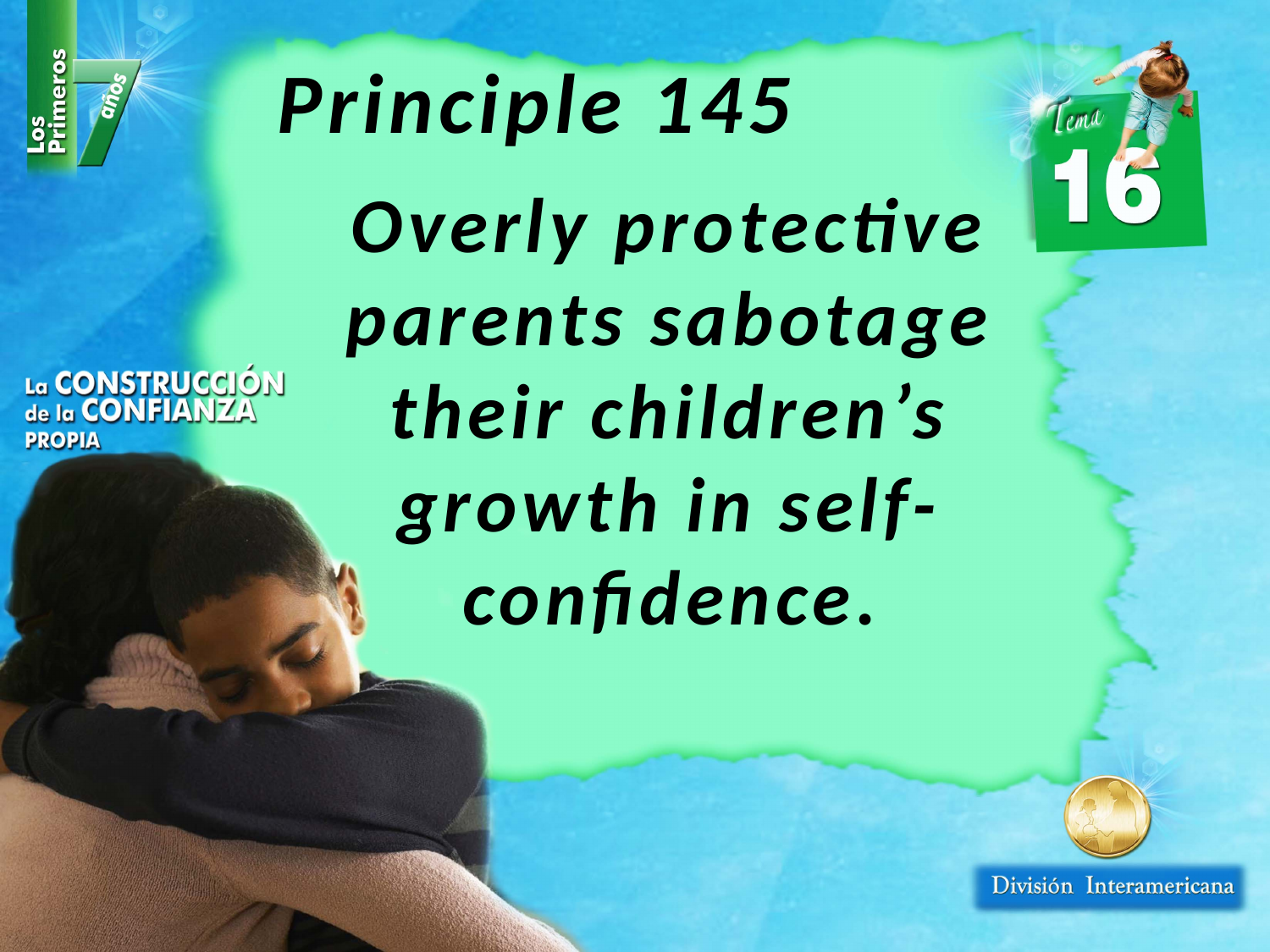

Principle 145

Overly protective parents sabotage their children’s growth in self-confidence.